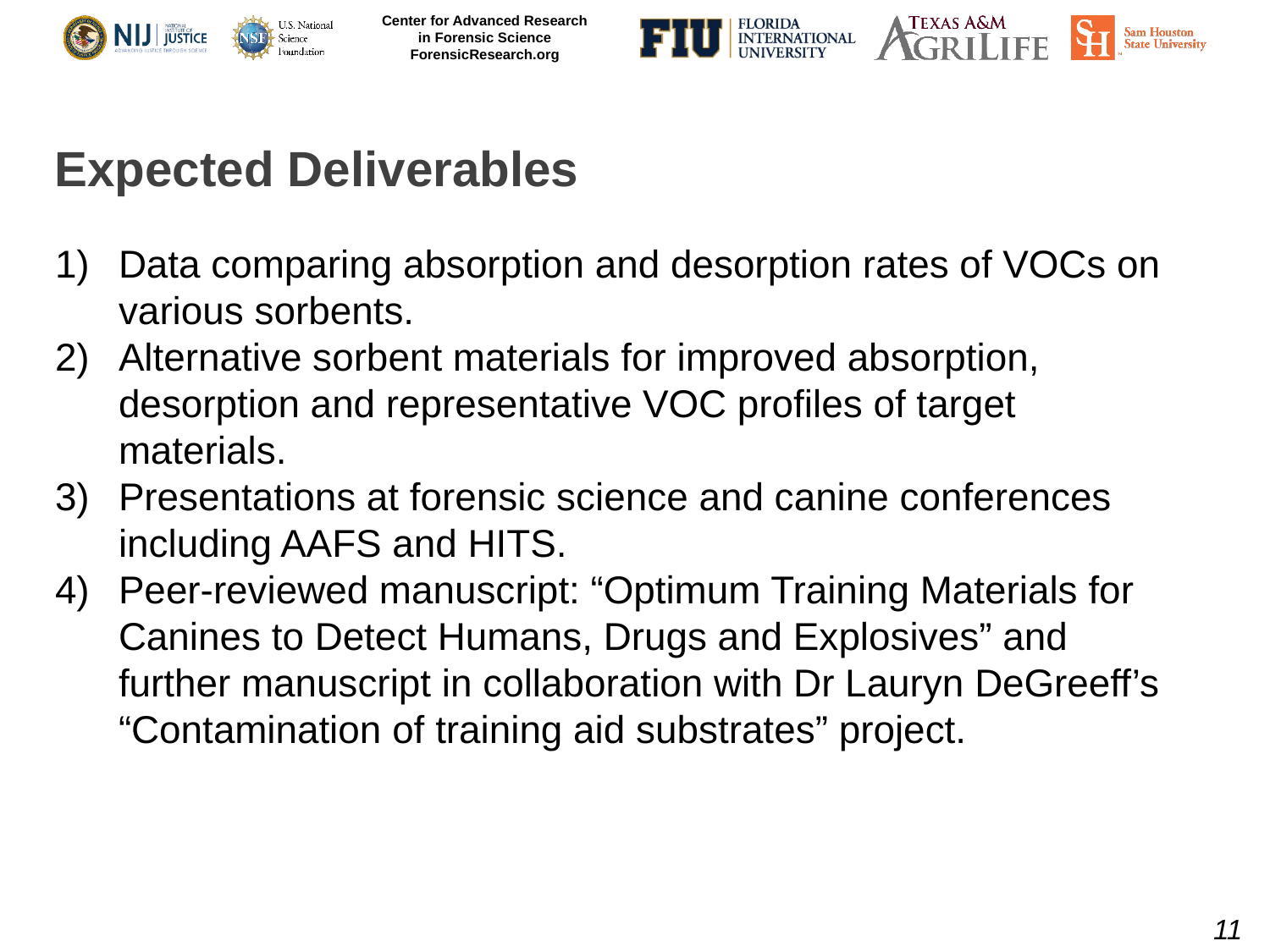

# Expected Deliverables
Data comparing absorption and desorption rates of VOCs on various sorbents.
Alternative sorbent materials for improved absorption, desorption and representative VOC profiles of target materials.
Presentations at forensic science and canine conferences including AAFS and HITS.
Peer-reviewed manuscript: “Optimum Training Materials for Canines to Detect Humans, Drugs and Explosives” and further manuscript in collaboration with Dr Lauryn DeGreeff’s “Contamination of training aid substrates” project.